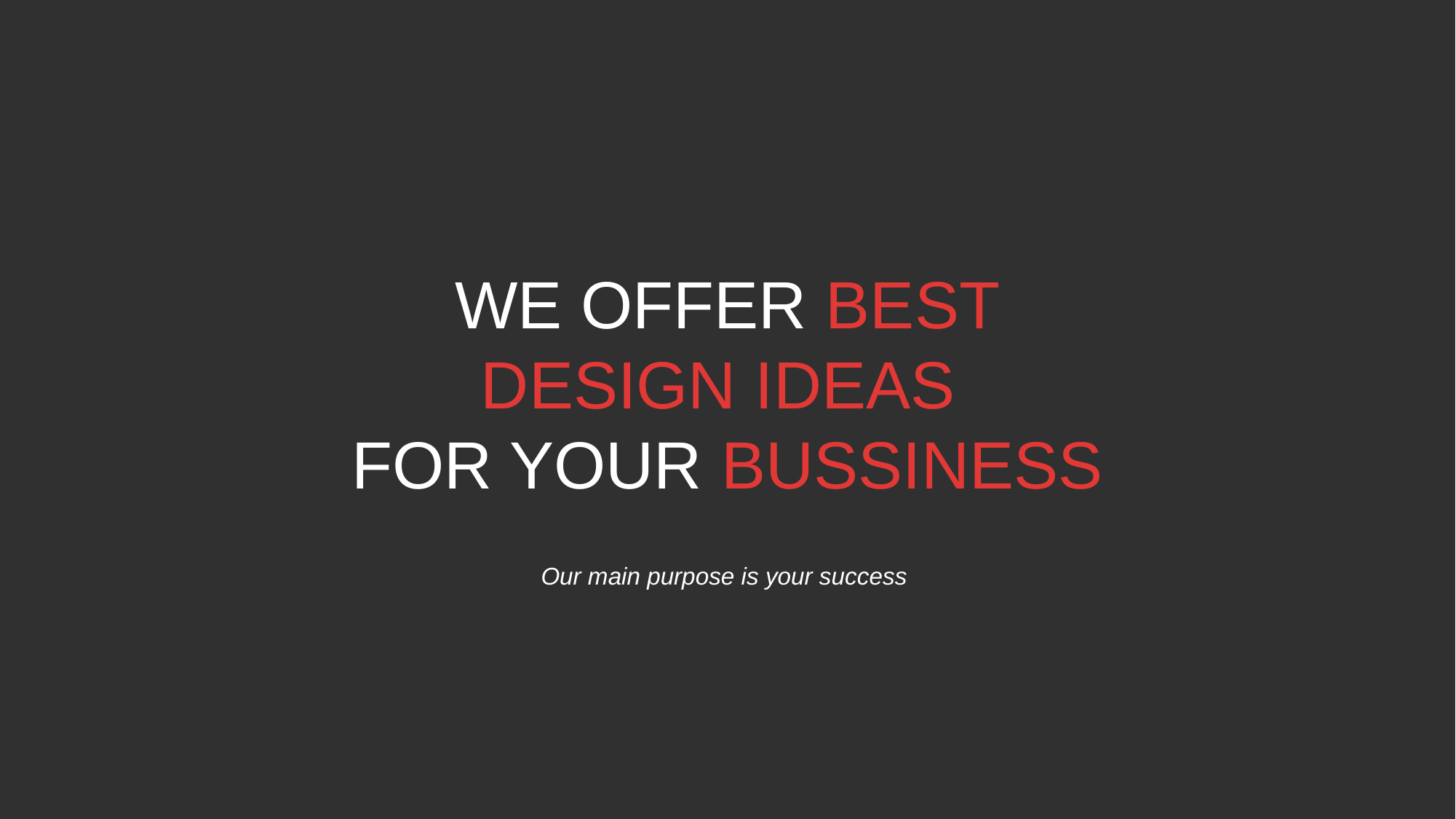

WE OFFER BEST
DESIGN IDEAS
FOR YOUR BUSSINESS

Our main purpose is your success